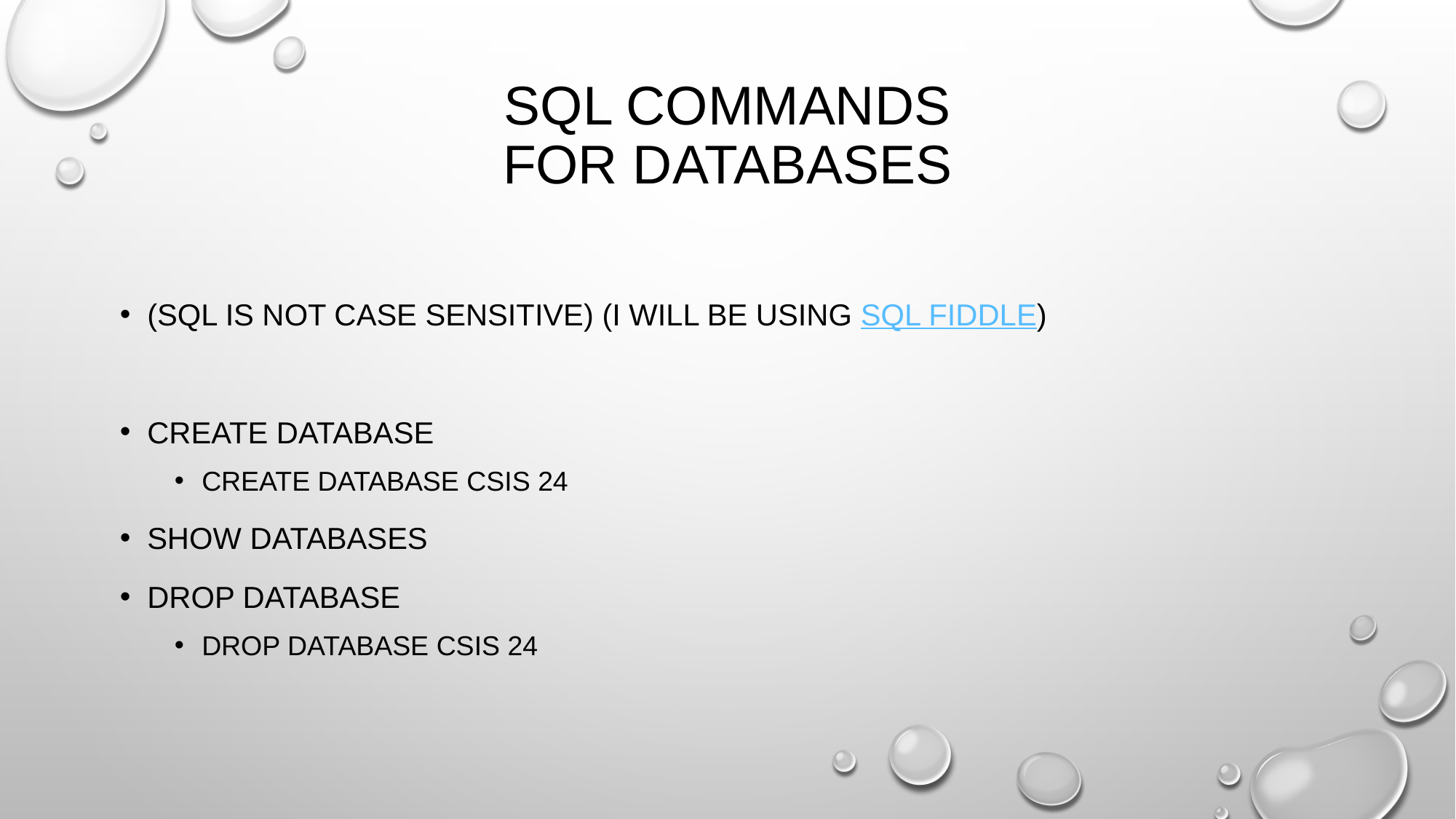

# SQL COMMANDS for databases
(sql is not case sensitive) (I will be using SQL FIDDLE)

CREATE DATABASE
Create database csis 24
SHOW DATABASES
DROP DATABASE
Drop database csis 24